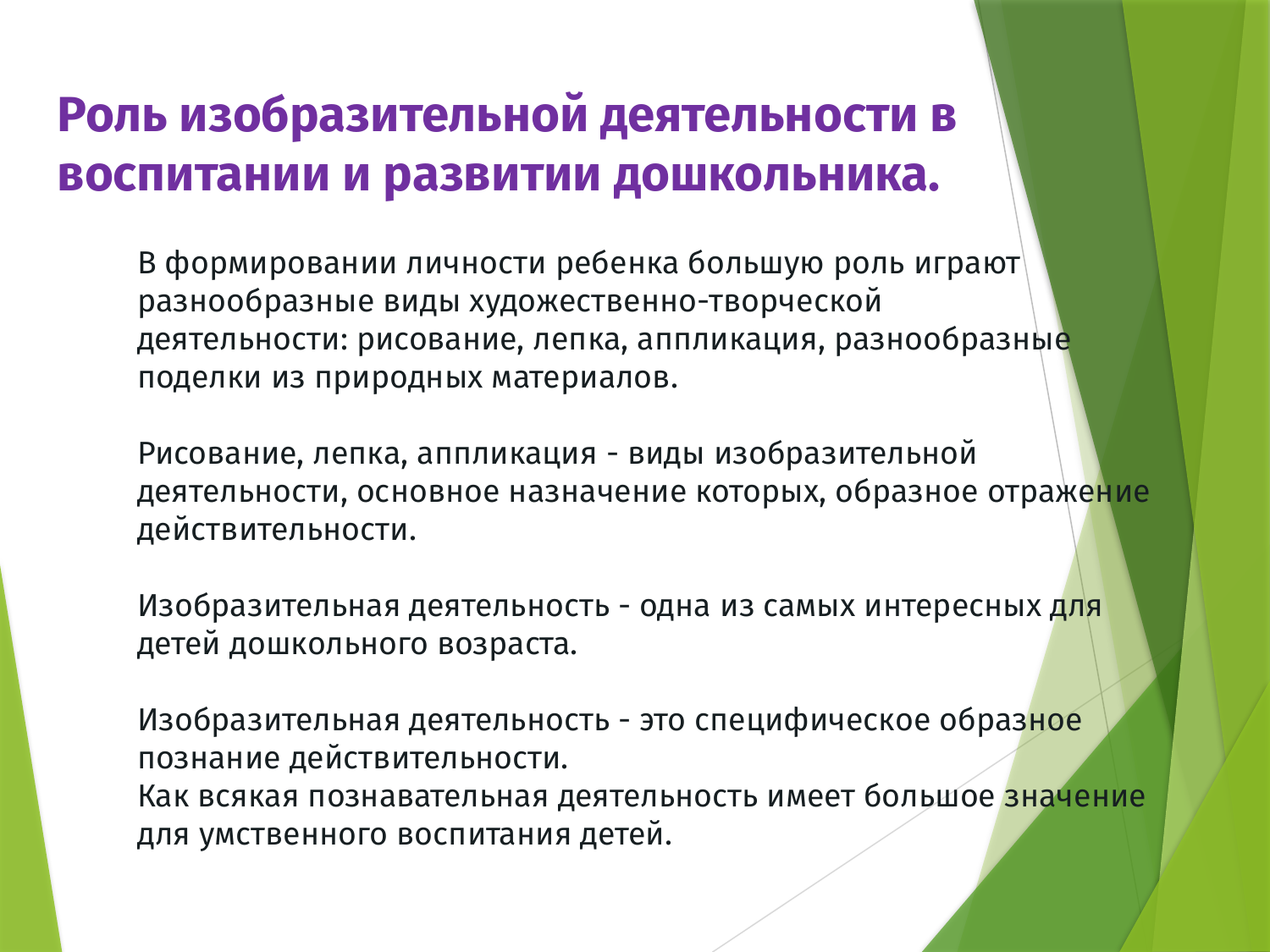

Роль изобразительной деятельности в воспитании и развитии дошкольника.
В формировании личности ребенка большую роль играют
разнообразные виды художественно-творческой
деятельности: рисование, лепка, аппликация, разнообразные
поделки из природных материалов.

Рисование, лепка, аппликация - виды изобразительной деятельности, основное назначение которых, образное отражение действительности.

Изобразительная деятельность - одна из самых интересных для детей дошкольного возраста.

Изобразительная деятельность - это специфическое образное познание действительности.
Как всякая познавательная деятельность имеет большое значение для умственного воспитания детей.